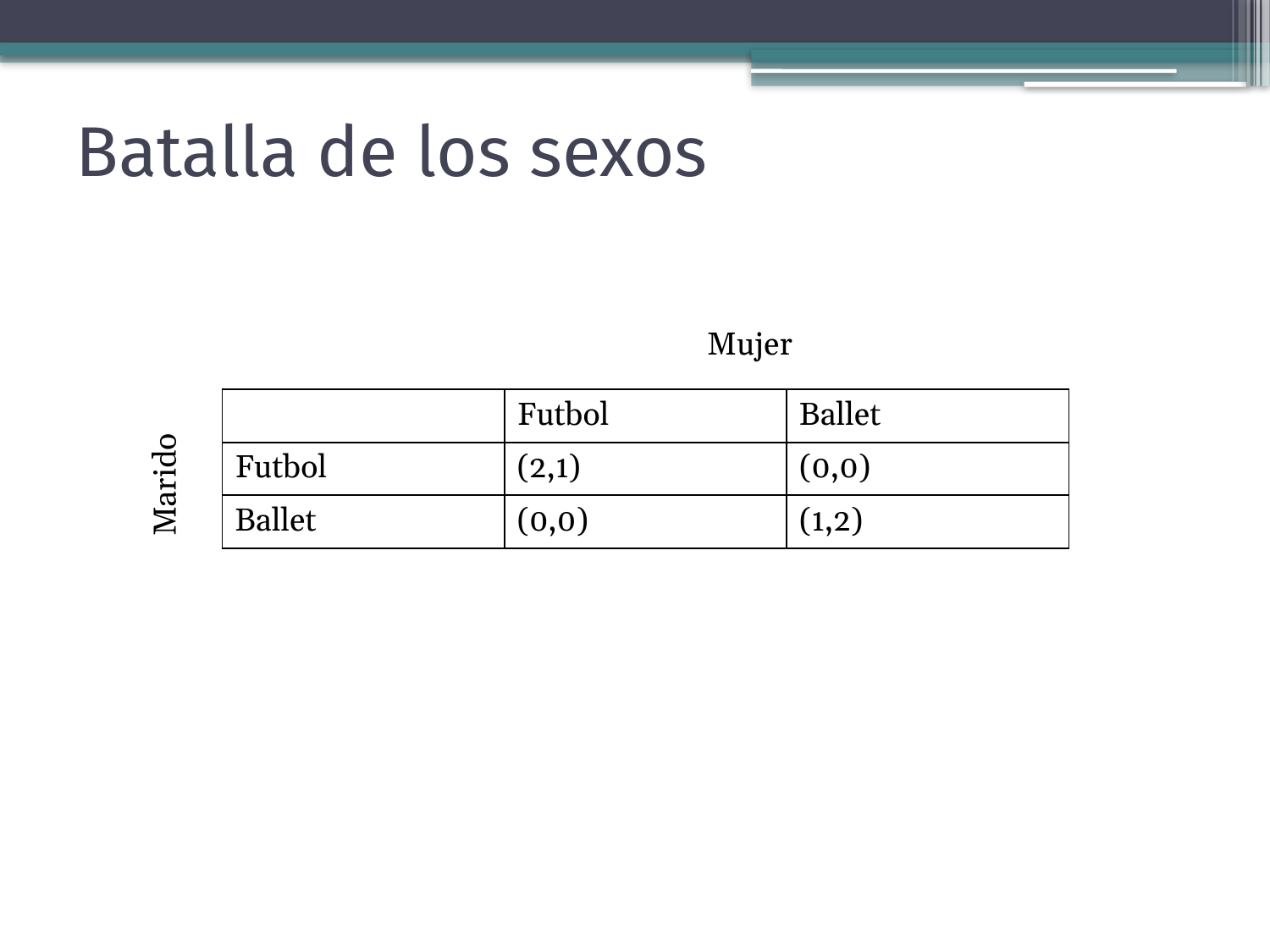

# Batalla de los sexos
Mujer
|  | Futbol | Ballet |
| --- | --- | --- |
| Futbol | (2,1) | (0,0) |
| Ballet | (0,0) | (1,2) |
Marido